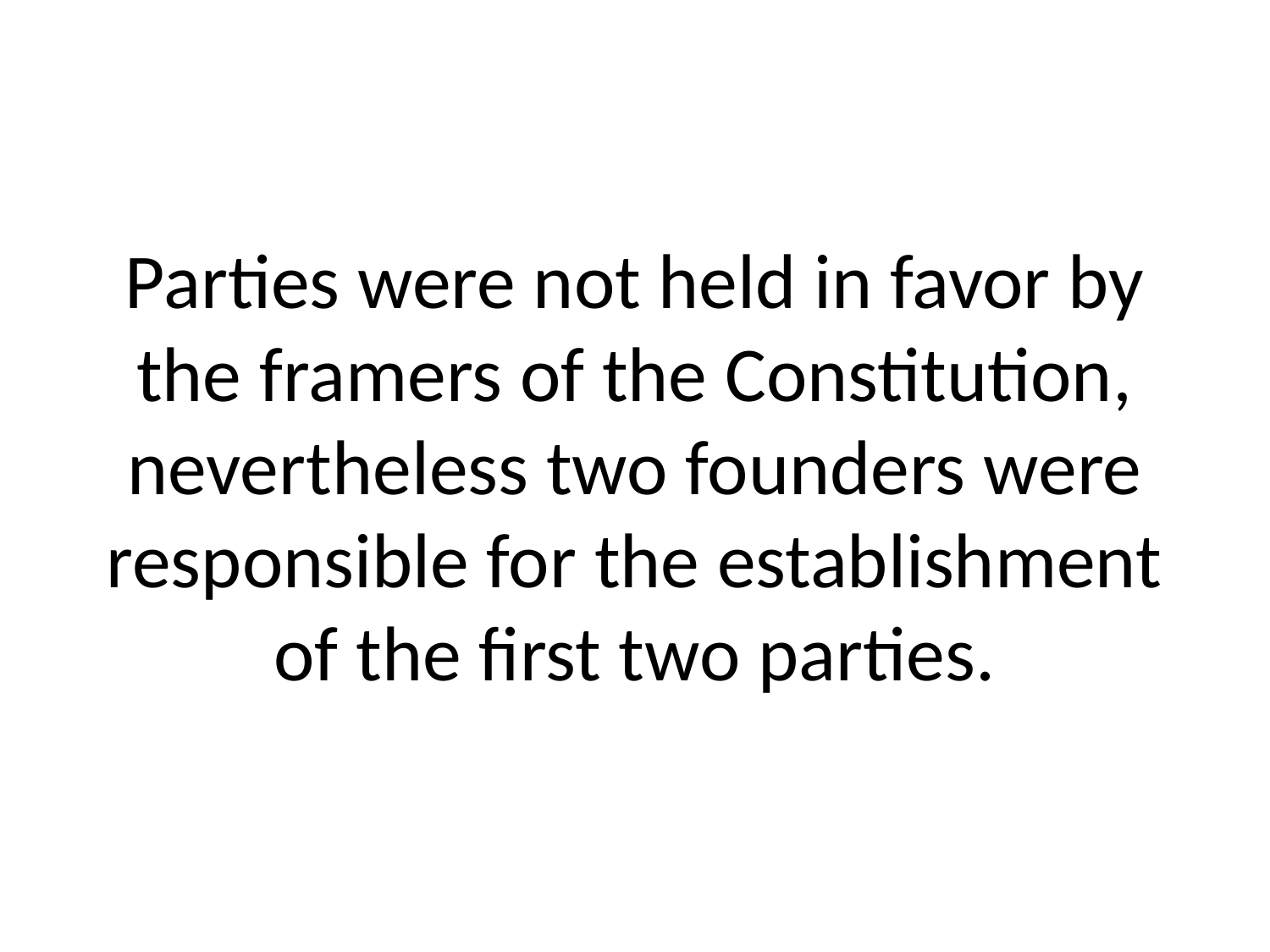

# Parties were not held in favor by the framers of the Constitution, nevertheless two founders were responsible for the establishment of the first two parties.